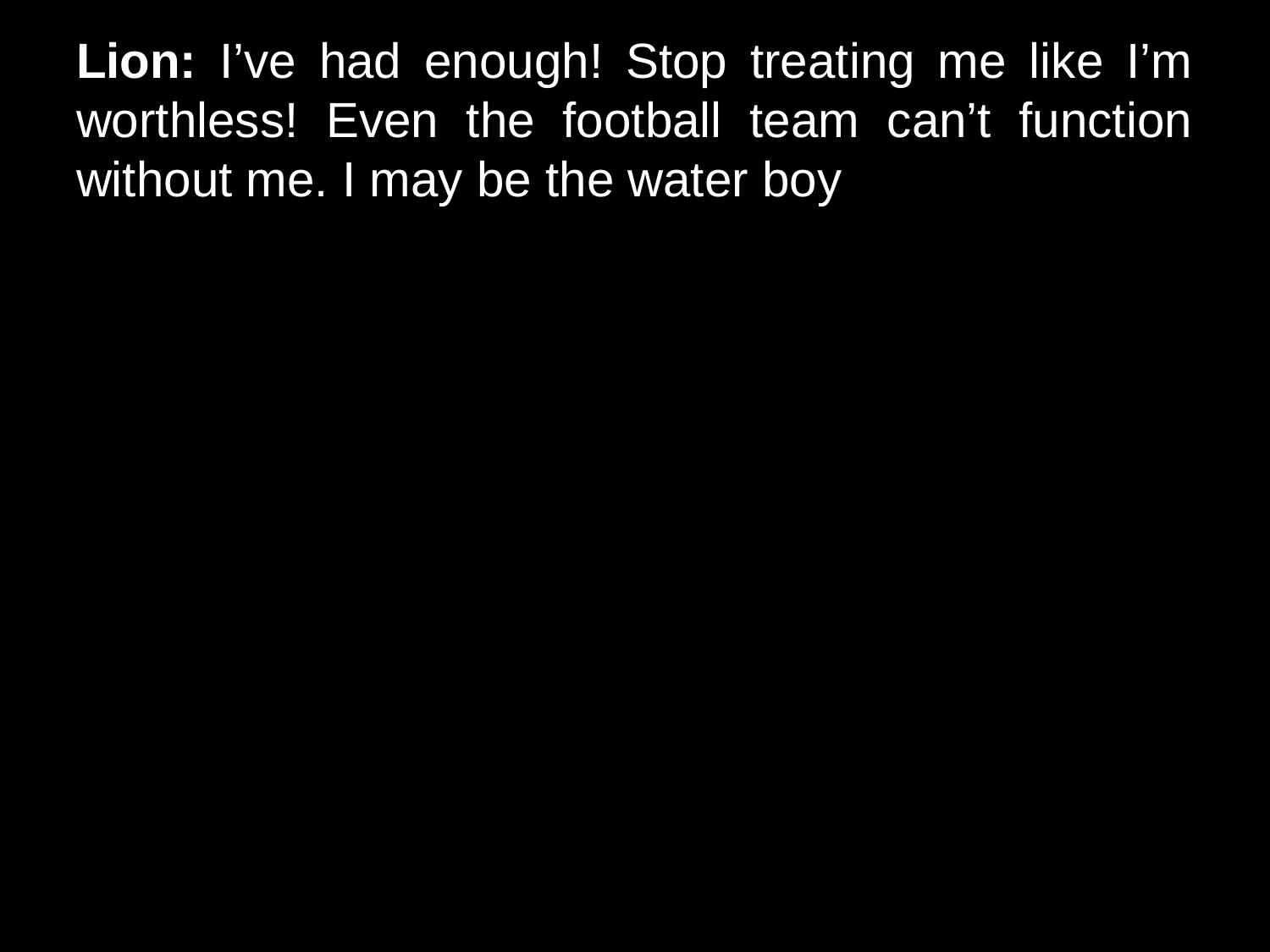

# Lion: I’ve had enough! Stop treating me like I’m worthless! Even the football team can’t function without me. I may be the water boy